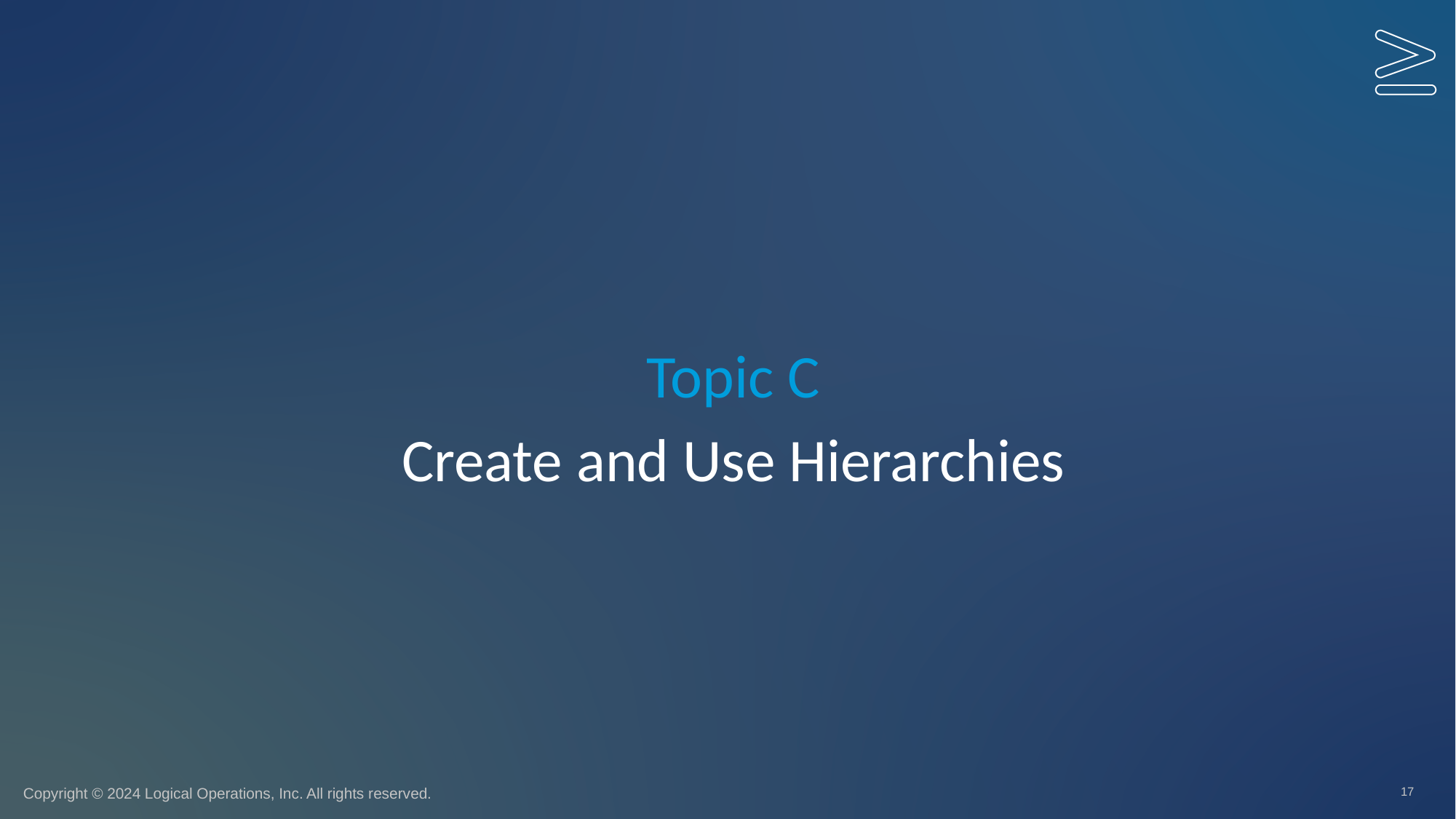

Topic C
# Create and Use Hierarchies
17